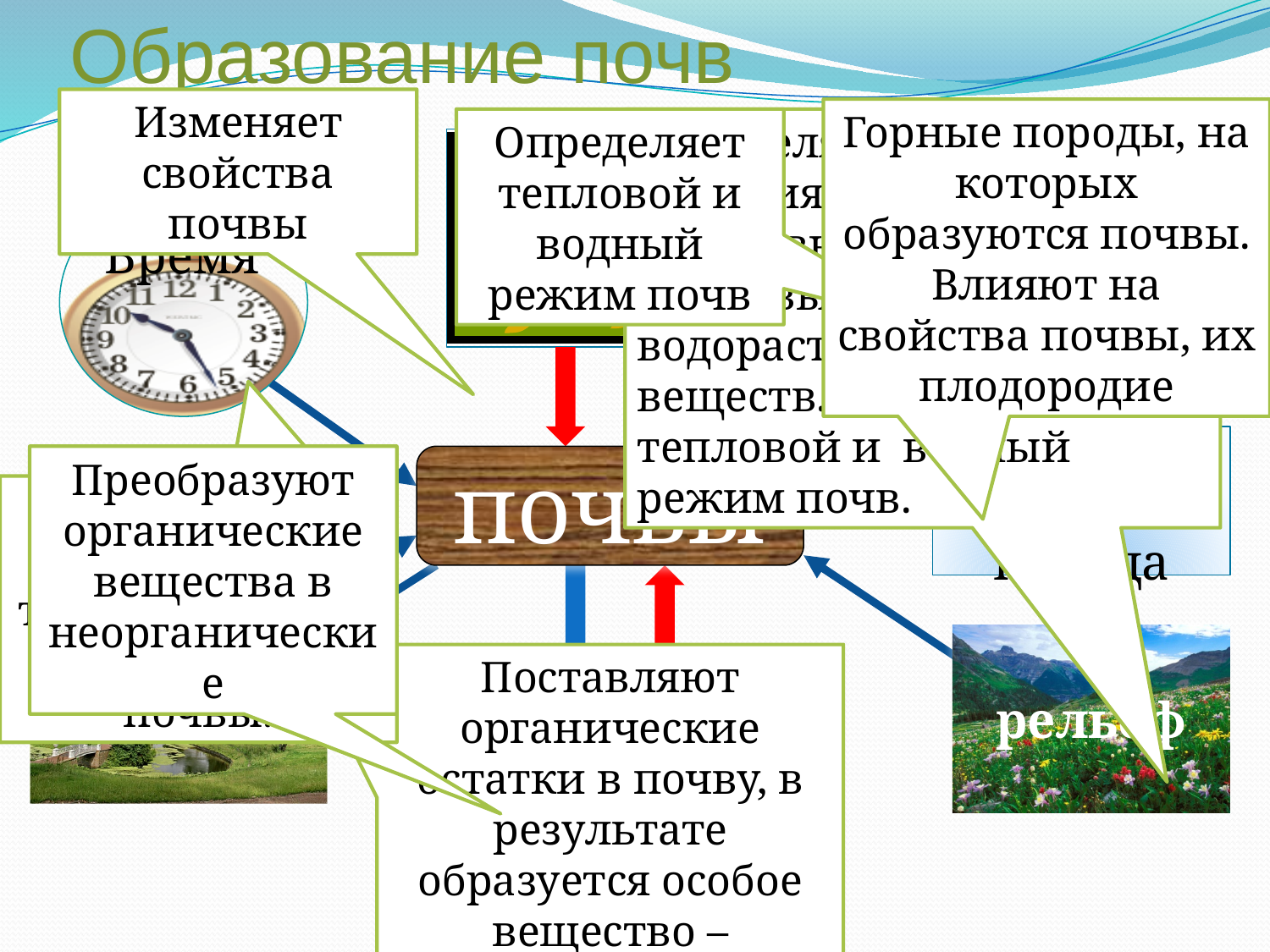

# Образование почв
Изменяет свойства почвы
Горные породы, на которых образуются почвы. Влияют на свойства почвы, их плодородие
Определяет тепловой и водный режим почв
Определяет характер  влияния на почву грунтовых, талых и дождевых вод, миграцию водорастворимых веществ. Влияет на тепловой и  водный режим почв.
Деятельность
человека
Климат

Время

Материн-ская порода
Преобразуют органические вещества в неорганические
почвы
Чем больше возраст территории тем  мощнее слой почвы.

Растения
рельеф
Поставляют органические остатки в почву, в результате образуется особое вещество – перегной.
Животные